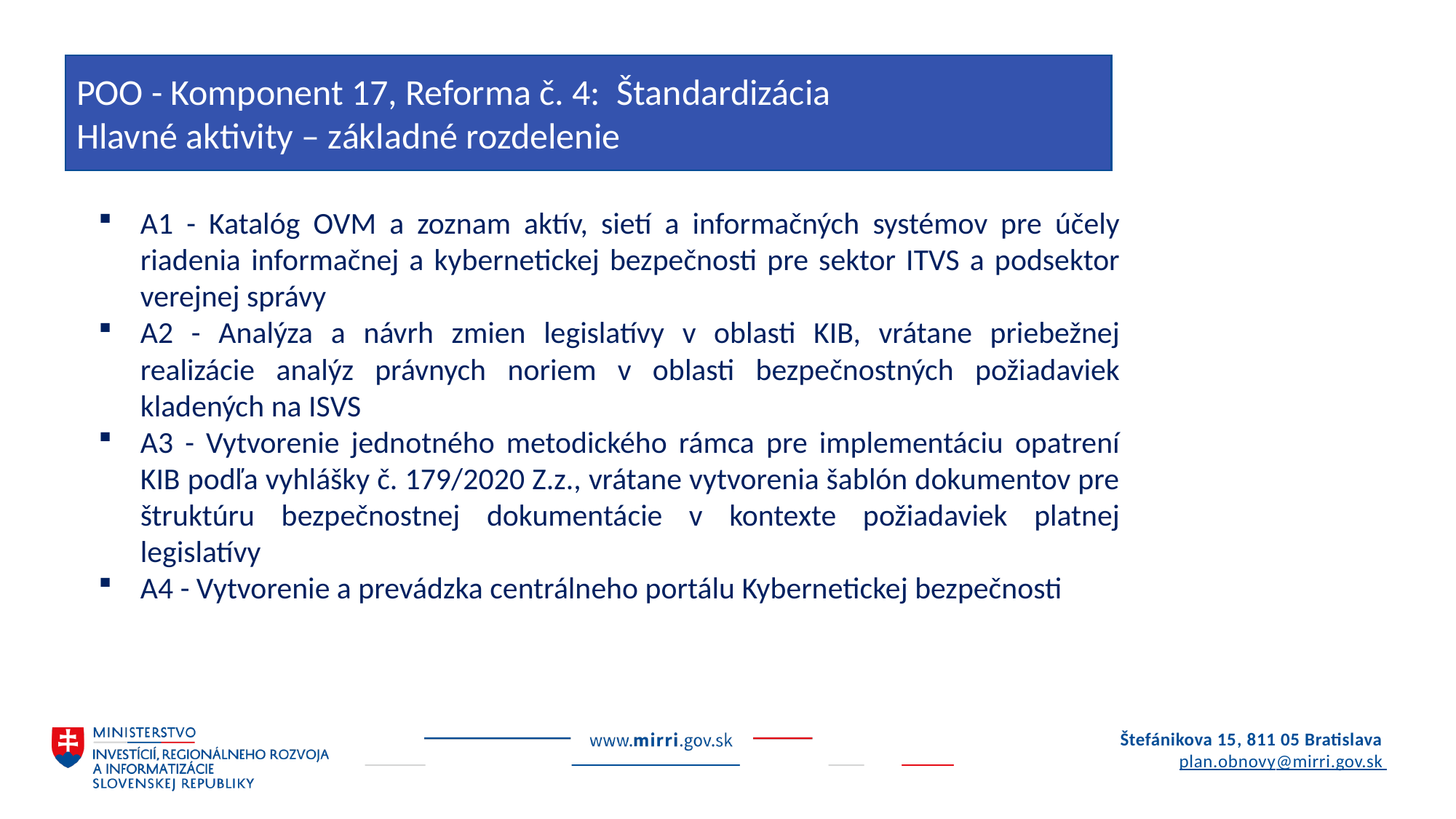

POO - Komponent 17, Reforma č. 4:  Štandardizácia
Hlavné aktivity – základné rozdelenie
A1 - Katalóg OVM a zoznam aktív, sietí a informačných systémov pre účely riadenia informačnej a kybernetickej bezpečnosti pre sektor ITVS a podsektor verejnej správy
A2 - Analýza a návrh zmien legislatívy v oblasti KIB, vrátane priebežnej realizácie analýz právnych noriem v oblasti bezpečnostných požiadaviek kladených na ISVS
A3 - Vytvorenie jednotného metodického rámca pre implementáciu opatrení KIB podľa vyhlášky č. 179/2020 Z.z., vrátane vytvorenia šablón dokumentov pre štruktúru bezpečnostnej dokumentácie v kontexte požiadaviek platnej legislatívy
A4 - Vytvorenie a prevádzka centrálneho portálu Kybernetickej bezpečnosti